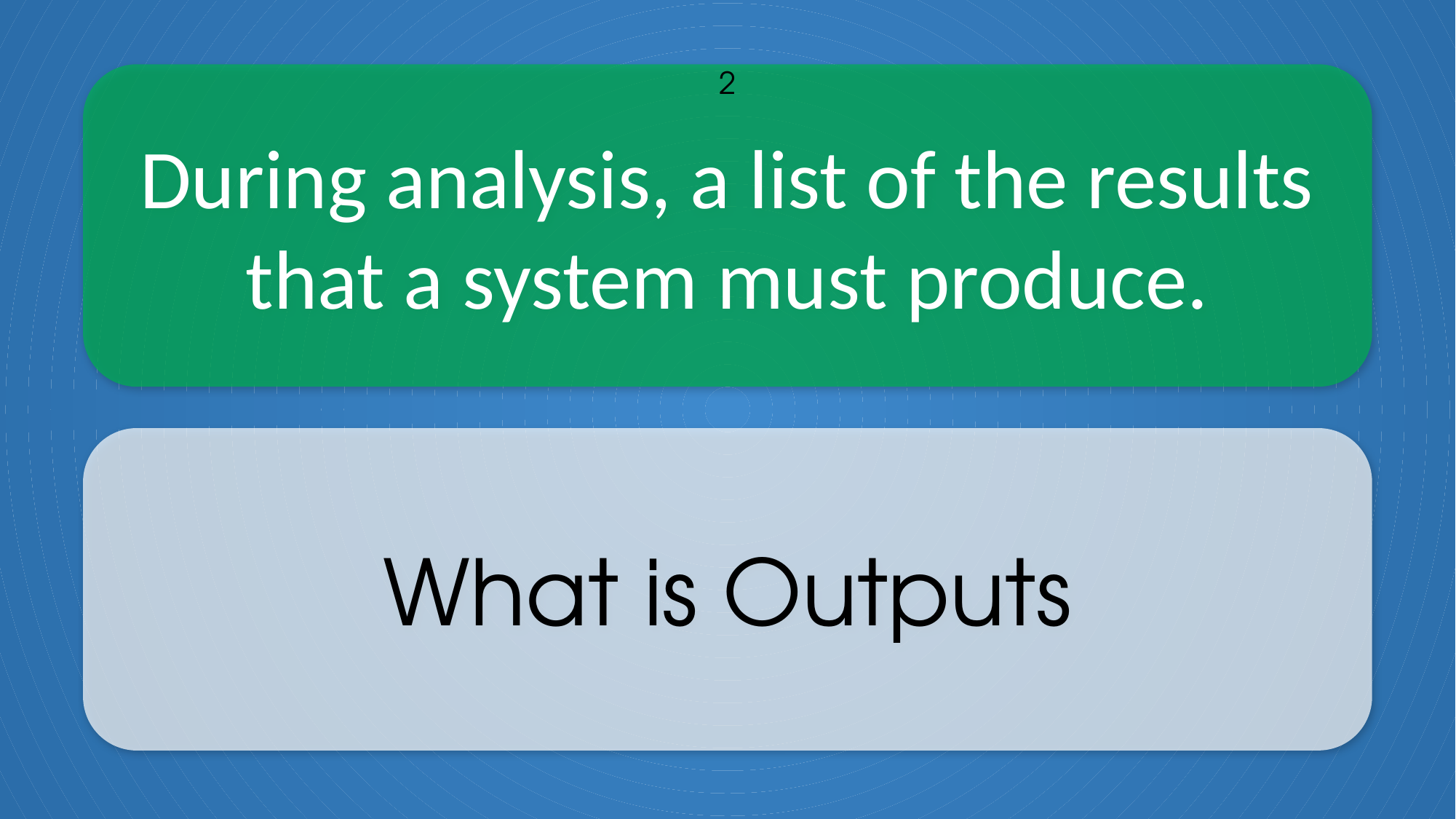

During analysis, a list of the results that a system must produce.
2
What is Outputs